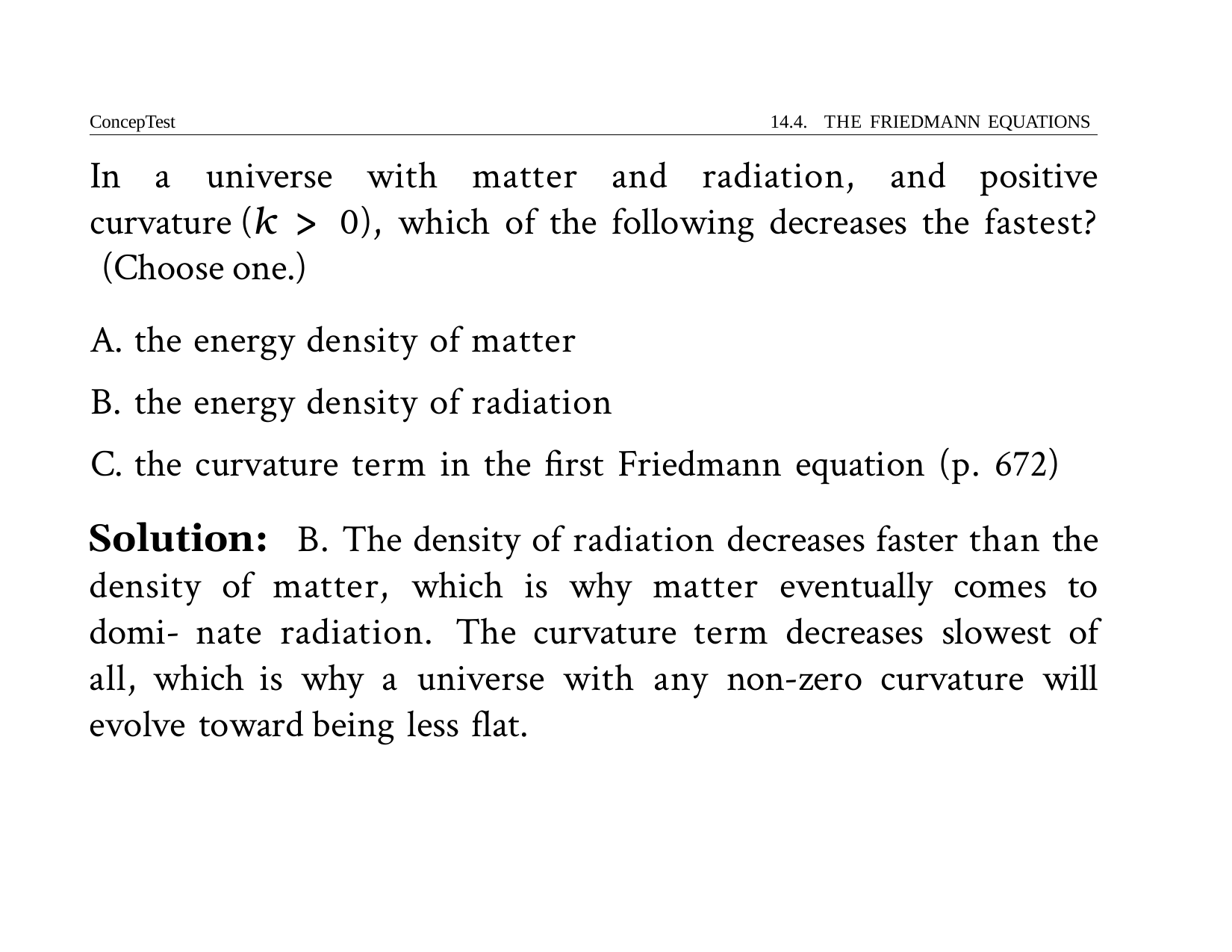

ConcepTest	14.4.  THE FRIEDMANN EQUATIONS

# In a universe with matter and radiation, and positive curvature (k > 0), which of the following decreases the fastest?  (Choose one.)
the energy density of matter
the energy density of radiation
the curvature term in the first Friedmann equation (p. 672)
Solution:  B. The density of radiation decreases faster than the density of matter, which is why matter eventually comes to domi- nate radiation. The curvature term decreases slowest of all, which is why a universe with any non-zero curvature will evolve toward being less flat.